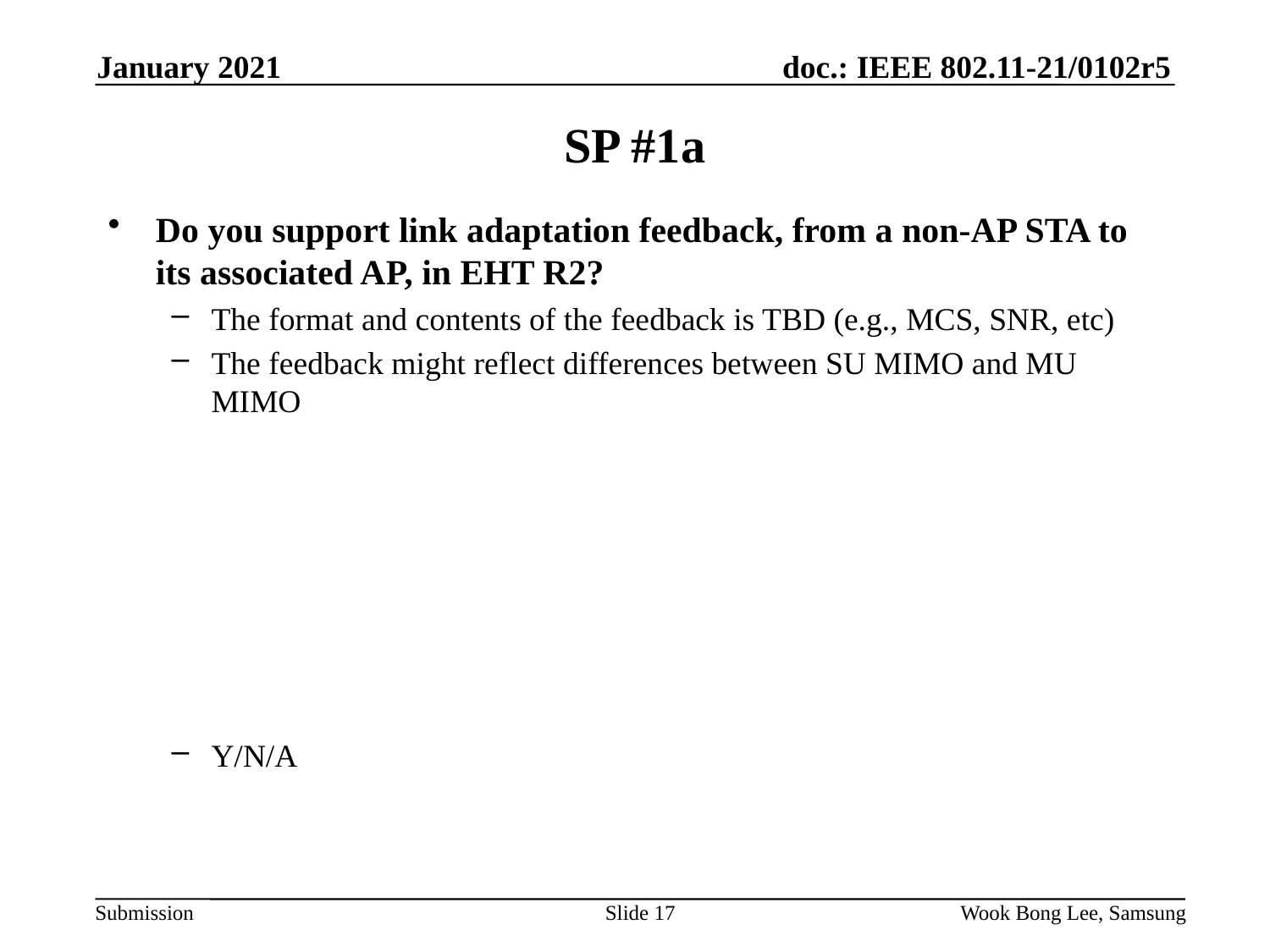

January 2021
# SP #1a
Do you support link adaptation feedback, from a non-AP STA to its associated AP, in EHT R2?
The format and contents of the feedback is TBD (e.g., MCS, SNR, etc)
The feedback might reflect differences between SU MIMO and MU MIMO

Y/N/A

Slide 17
Wook Bong Lee, Samsung